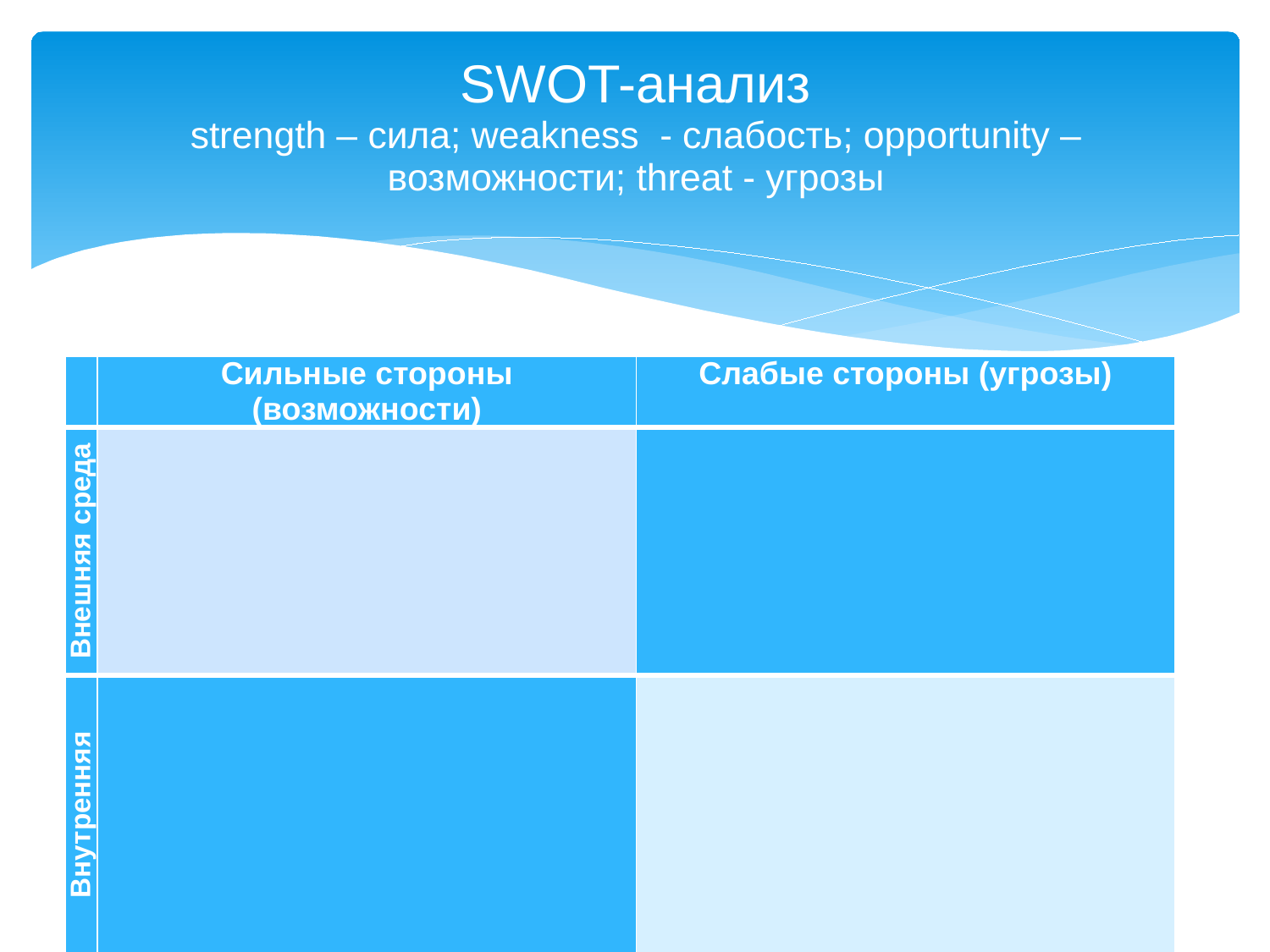

# SWOT-анализ strength – сила; weakness  - слабость; opportunity – возможности; threat - угрозы
|  | Сильные стороны (возможности) | Слабые стороны (угрозы) |
| --- | --- | --- |
| Внешняя среда |  |  |
| Внутренняя среда |  |  |